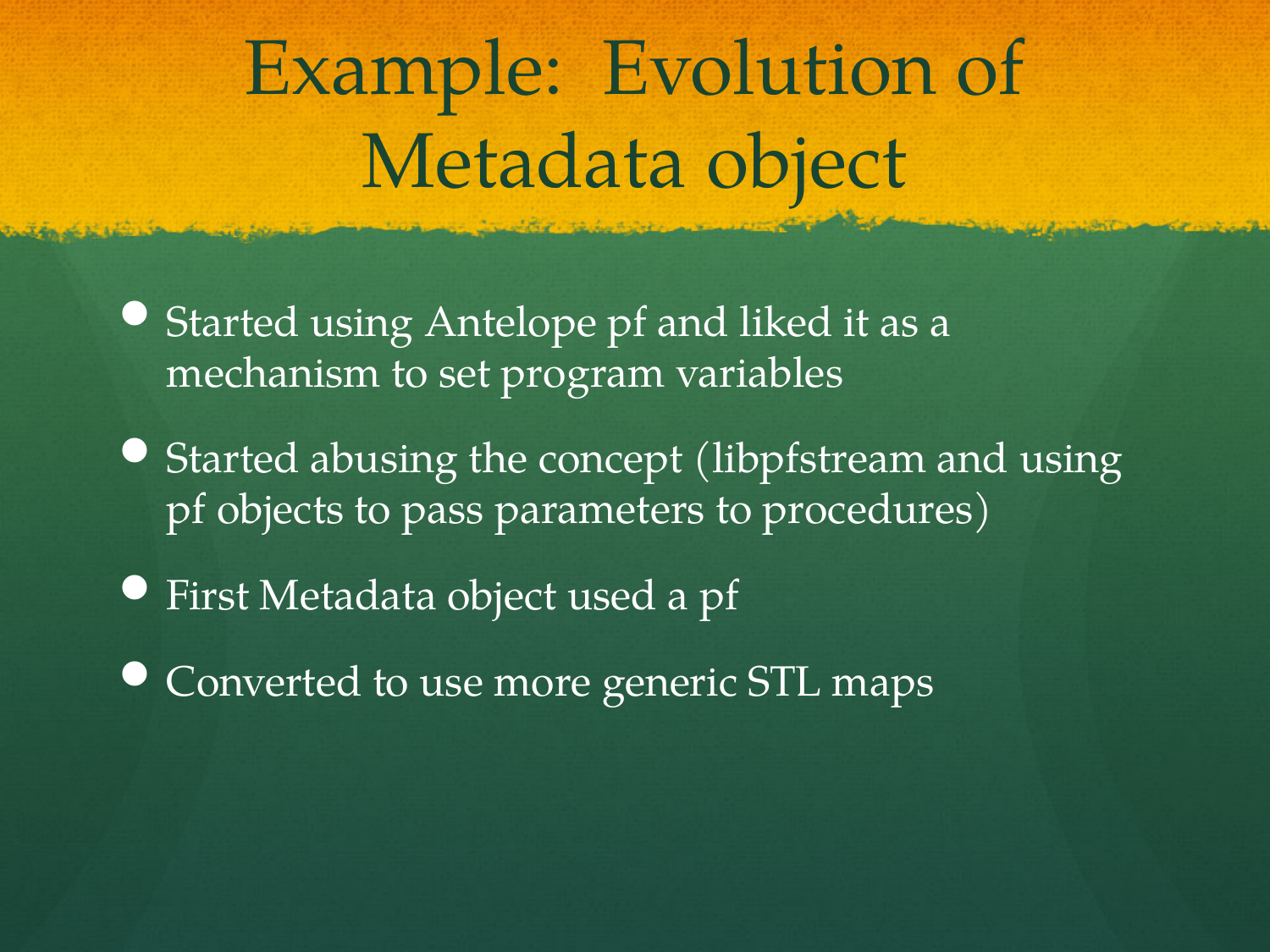

# Example:  Evolution of Metadata object
Started using Antelope pf and liked it as a mechanism to set program variables
Started abusing the concept (libpfstream and using pf objects to pass parameters to procedures)
First Metadata object used a pf
Converted to use more generic STL maps